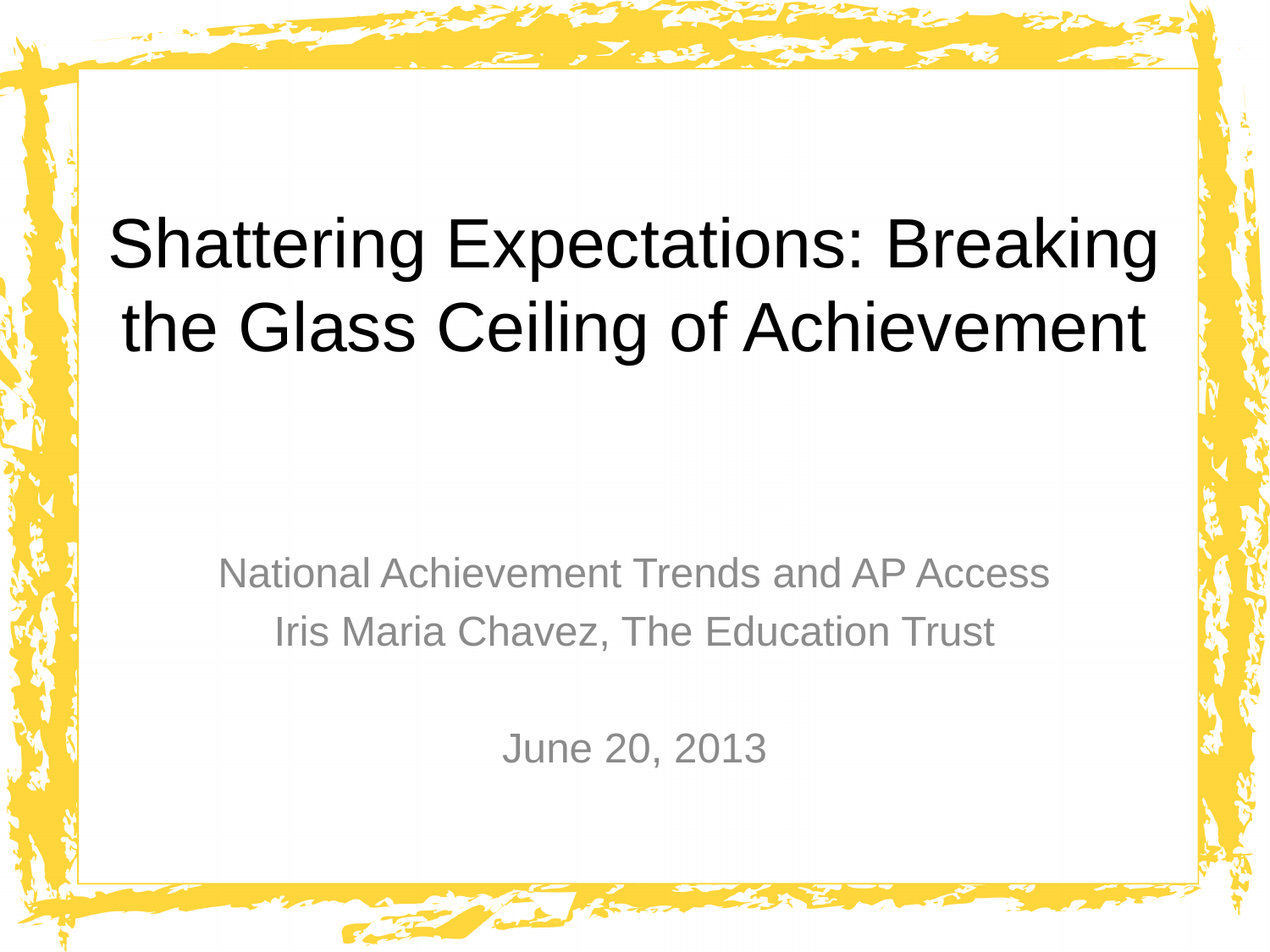

# Shattering Expectations: Breaking the Glass Ceiling of Achievement
National Achievement Trends and AP Access
Iris Maria Chavez, The Education Trust

June 20, 2013